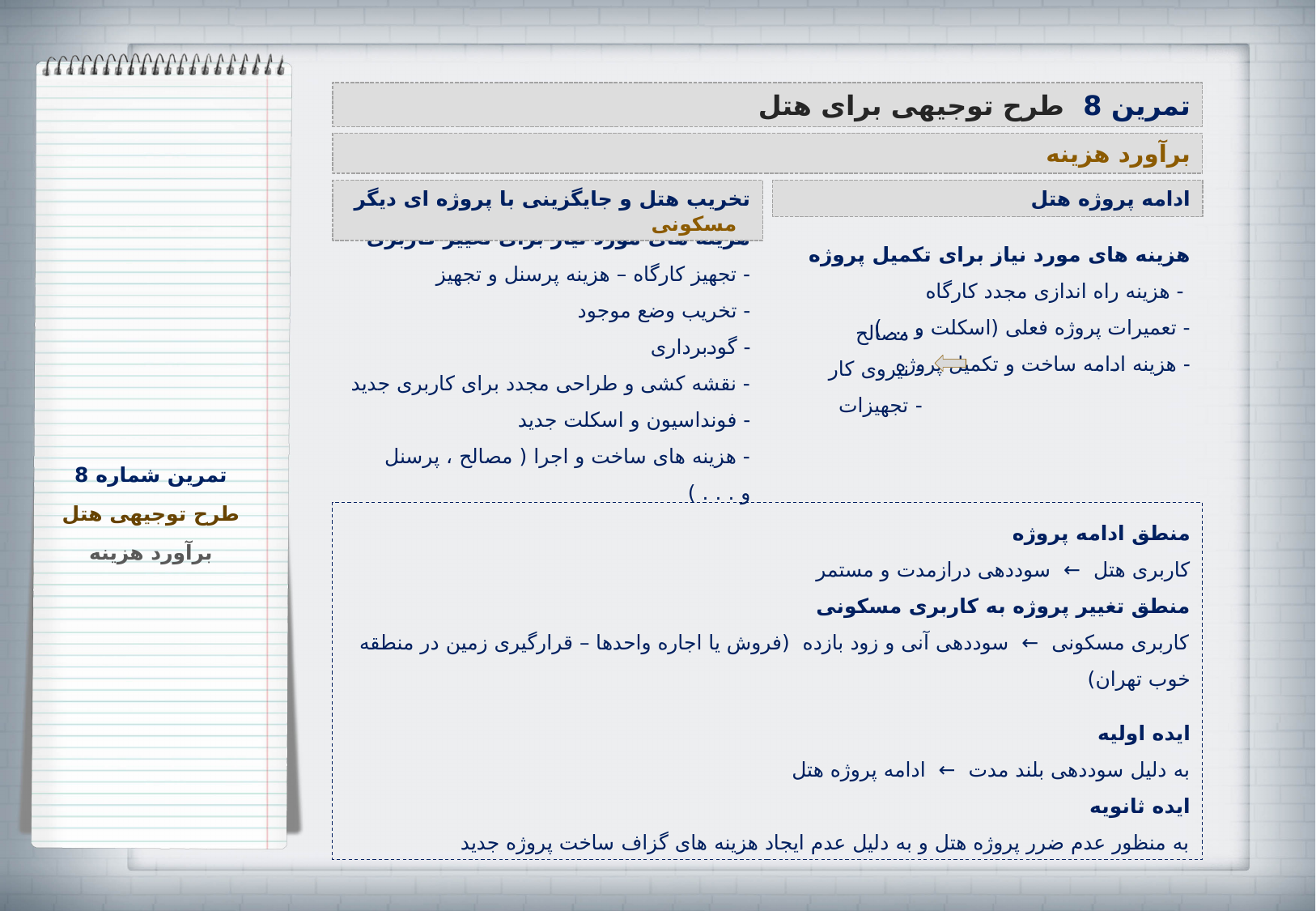

تمرین 8  طرح توجیهی برای هتل
برآورد هزینه
تخریب هتل و جایگزینی با پروژه ای دیگر    مسکونی
ادامه پروژه هتل
هزینه های مورد نیاز برای تغییر کاربری
- تجهیز کارگاه – هزینه پرسنل و تجهیز
- تخریب وضع موجود
- گودبرداری
- نقشه کشی و طراحی مجدد برای کاربری جدید
- فونداسیون و اسکلت جدید
- هزینه های ساخت و اجرا ( مصالح ، پرسنل و . . . )
هزینه های مورد نیاز برای تکمیل پروژه
 - هزینه راه اندازی مجدد کارگاه
- تعمیرات پروژه فعلی (اسکلت و ... )
- هزینه ادامه ساخت و تکمیل پروژه
- مصالح
- نیروی کار
- تجهیزات

تمرین شماره 8
طرح توجیهی هتل
منطق ادامه پروژه
کاربری هتل  ←  سوددهی درازمدت و مستمر
منطق تغییر پروژه به کاربری مسکونی
کاربری مسکونی  ←  سوددهی آنی و زود بازده  (فروش یا اجاره واحدها – قرارگیری زمین در منطقه خوب تهران)

ایده اولیه
به دلیل سوددهی بلند مدت  ←  ادامه پروژه هتل
ایده ثانویه
به منظور عدم ضرر پروژه هتل و به دلیل عدم ایجاد هزینه های گزاف ساخت پروژه جدید
برآورد هزینه